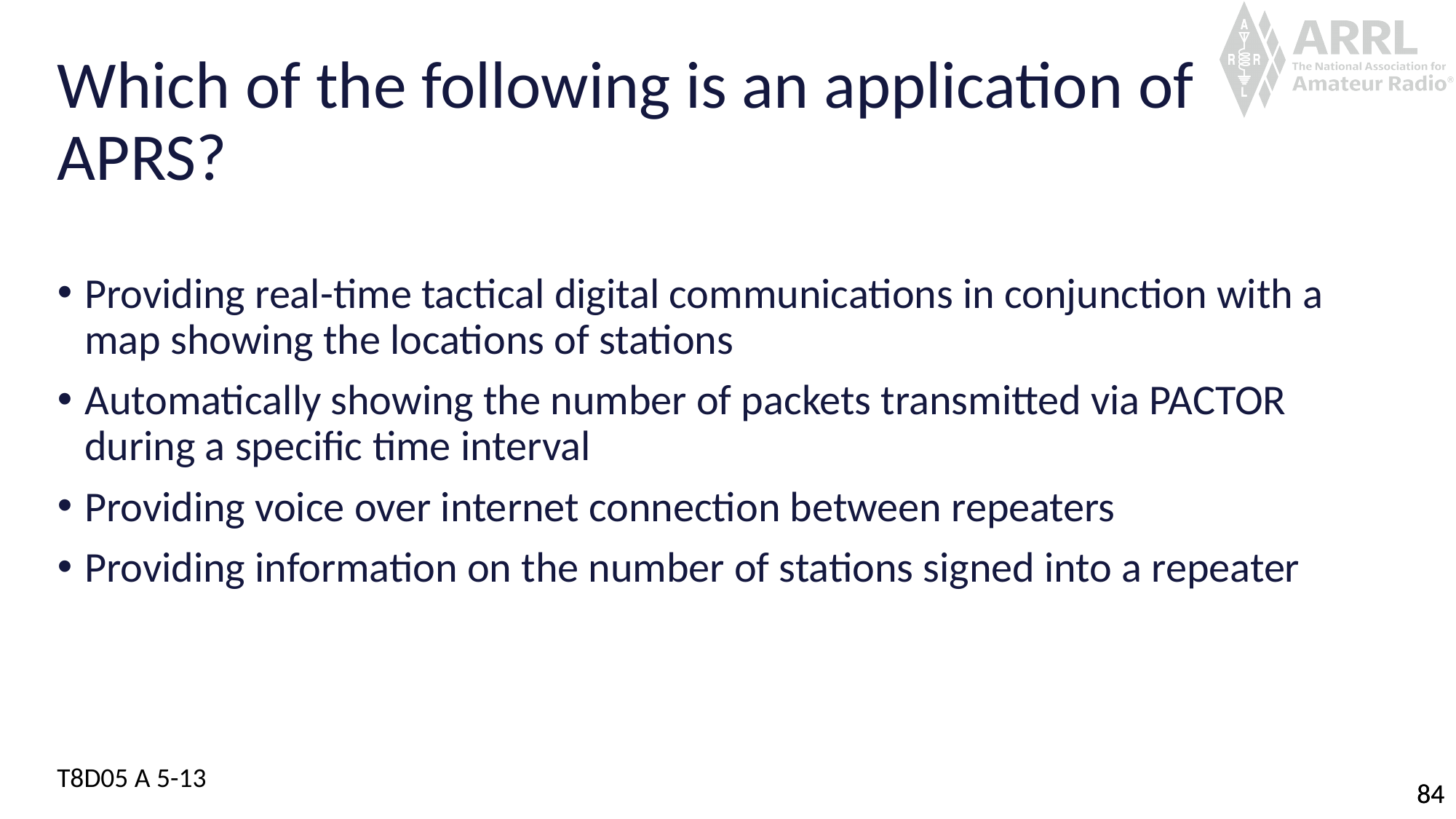

# Which of the following is an application of APRS?
Providing real-time tactical digital communications in conjunction with a map showing the locations of stations
Automatically showing the number of packets transmitted via PACTOR during a specific time interval
Providing voice over internet connection between repeaters
Providing information on the number of stations signed into a repeater
T8D05 A 5-13